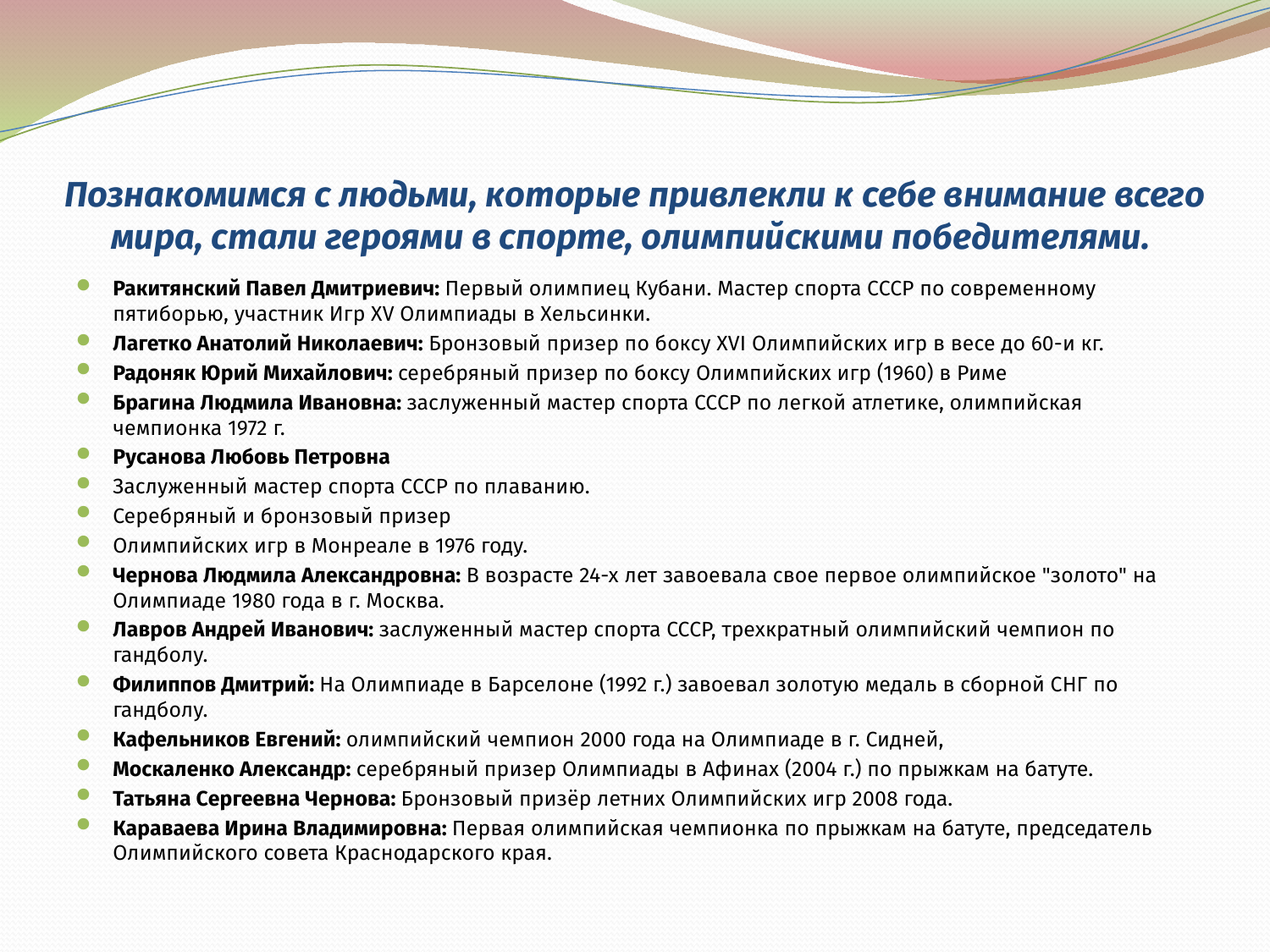

# Познакомимся с людьми, которые привлекли к себе внимание всего мира, стали героями в спорте, олимпийскими победителями.
Ракитянский Павел Дмитриевич: Первый олимпиец Кубани. Мастер спорта СССР по современному пятиборью, участник Игр XV Олимпиады в Хельсинки.
Лагетко Анатолий Николаевич: Бронзовый призер по боксу XVI Олимпийских игр в весе до 60-и кг.
Радоняк Юрий Михайлович: серебряный призер по боксу Олимпийских игр (1960) в Риме
Брагина Людмила Ивановна: заслуженный мастер спорта СССР по легкой атлетике, олимпийская чемпионка 1972 г.
Русанова Любовь Петровна
Заслуженный мастер спорта СССР по плаванию.
Серебряный и бронзовый призер
Олимпийских игр в Монреале в 1976 году.
Чернова Людмила Александровна: В возрасте 24-х лет завоевала свое первое олимпийское "золото" на Олимпиаде 1980 года в г. Москва.
Лавров Андрей Иванович: заслуженный мастер спорта СССР, трехкратный олимпийский чемпион по гандболу.
Филиппов Дмитрий: На Олимпиаде в Барселоне (1992 г.) завоевал золотую медаль в сборной СНГ по гандболу.
Кафельников Евгений: олимпийский чемпион 2000 года на Олимпиаде в г. Сидней,
Москаленко Александр: серебряный призер Олимпиады в Афинах (2004 г.) по прыжкам на батуте.
Татьяна Сергеевна Чернова: Бронзовый призёр летних Олимпийских игр 2008 года.
Караваева Ирина Владимировна: Первая олимпийская чемпионка по прыжкам на батуте, председатель Олимпийского совета Краснодарского края.